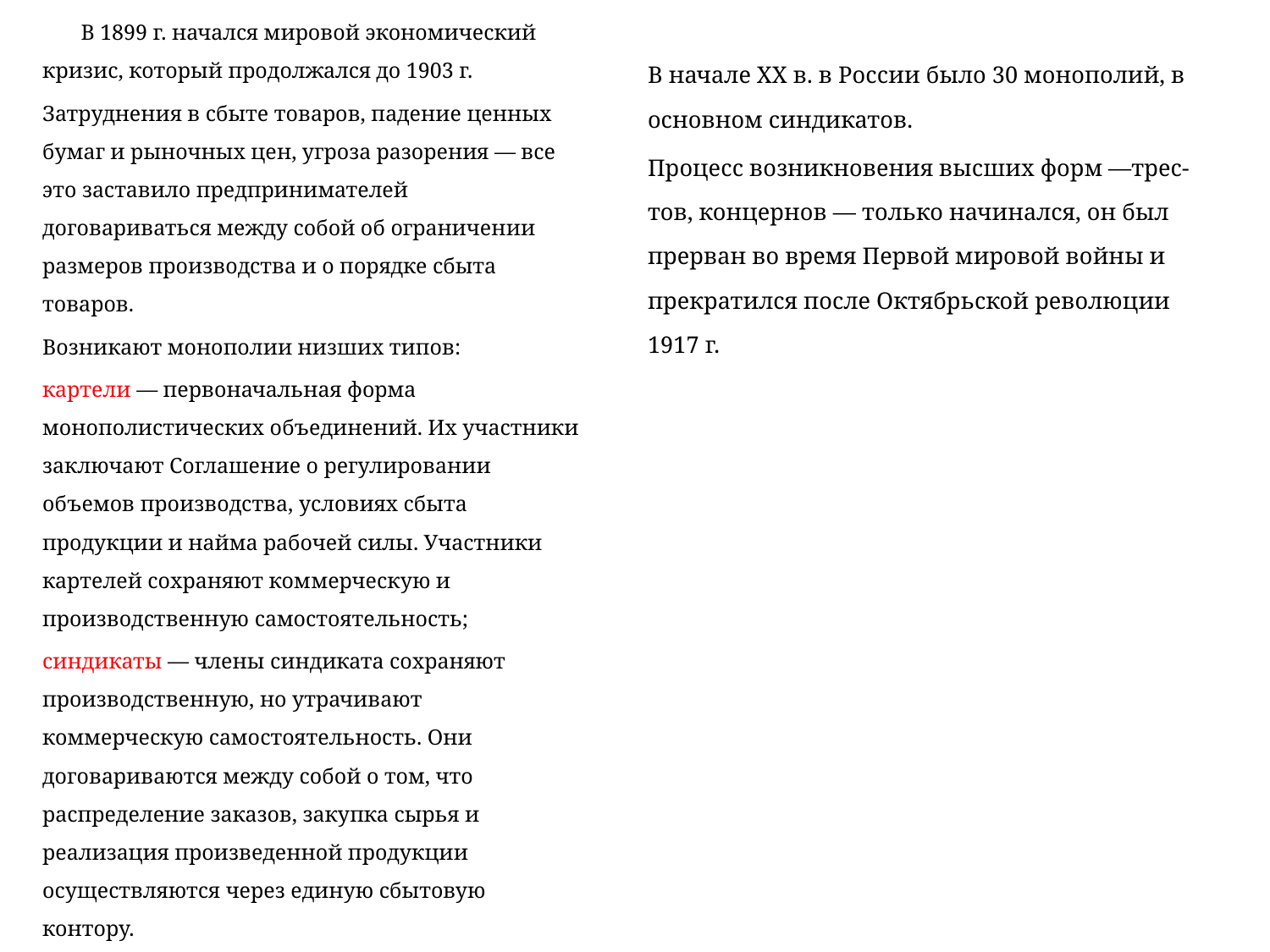

В 1899 г. начался мировой экономический кризис, который продолжался до 1903 г.
Затруднения в сбыте товаров, падение ценных бумаг и рыночных цен, угроза разорения — все это заставило предпринимателей договариваться между собой об ограничении размеров производства и о порядке сбыта товаров.
Возникают монополии низших типов:
картели — первоначальная форма монополистических объединений. Их участники заключают Соглашение о регулировании объемов производства, условиях сбыта продукции и найма рабочей силы. Участники картелей сохраняют ком­мерческую и производственную самостоятельность;
синдикаты — члены синдиката сохраняют производственную, но утрачивают коммерческую самостоятельность. Они договариваются между собой о том, что распределение заказов, закупка сырья и реализация произведенной продукции осуществляются через единую сбытовую контору.

В начале XX в. в России было 30 монополий, в основном синдикатов.
Процесс возникновения высших форм —трес-
тов, концернов — только начинался, он был прерван во время Первой мировой войны и прекратился после Октябрьской революции 1917 г.